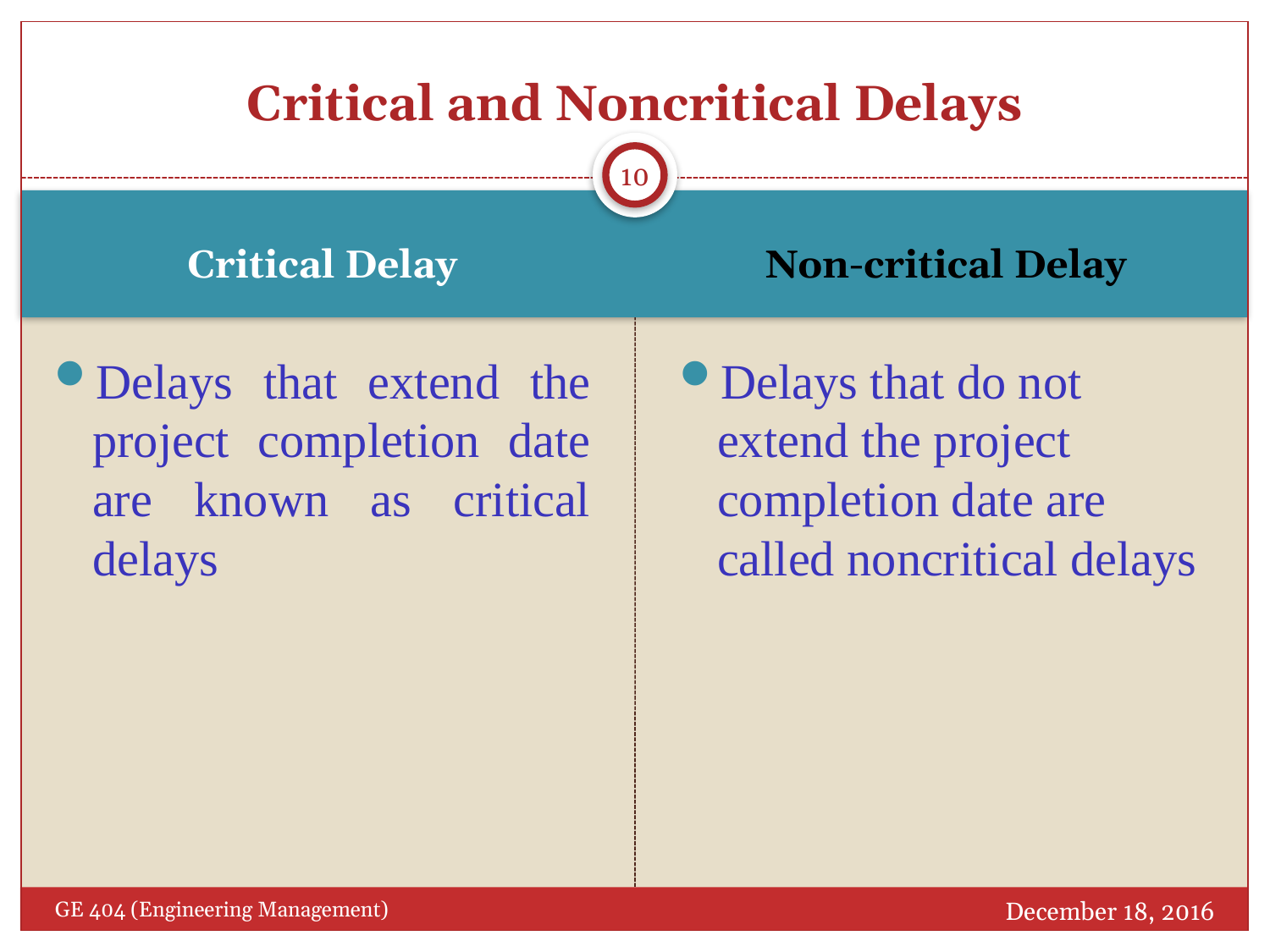

# Critical and Noncritical Delays
10
Critical Delay
Non-critical Delay
Delays that extend the project completion date are known as critical delays

Delays that do not extend the project completion date are called noncritical delays
December 18, 2016
GE 404 (Engineering Management)